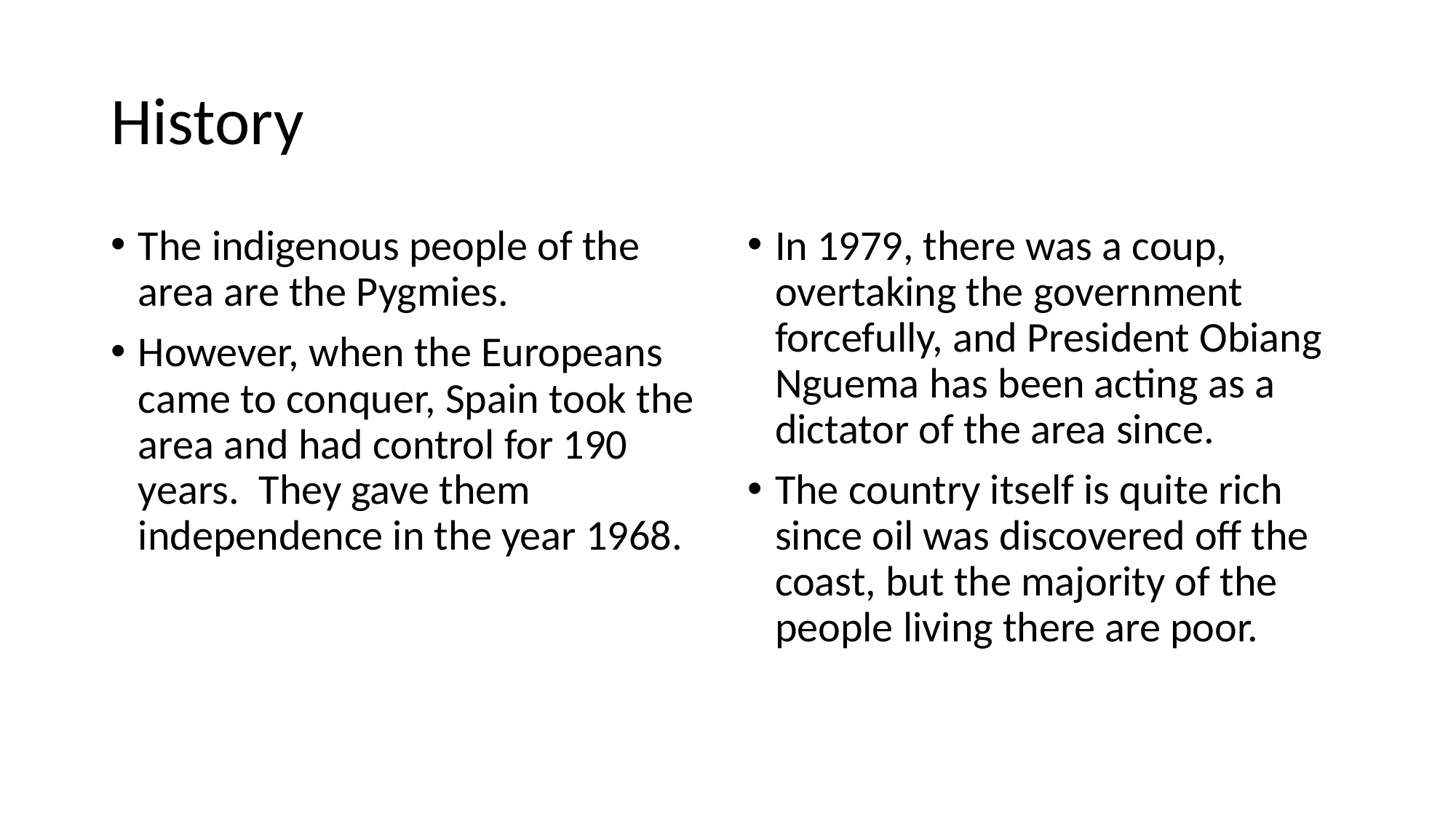

# History
The indigenous people of the area are the Pygmies.
However, when the Europeans came to conquer, Spain took the area and had control for 190 years.  They gave them independence in the year 1968.

In 1979, there was a coup, overtaking the government forcefully, and President Obiang Nguema has been acting as a dictator of the area since.
The country itself is quite rich since oil was discovered off the coast, but the majority of the people living there are poor.